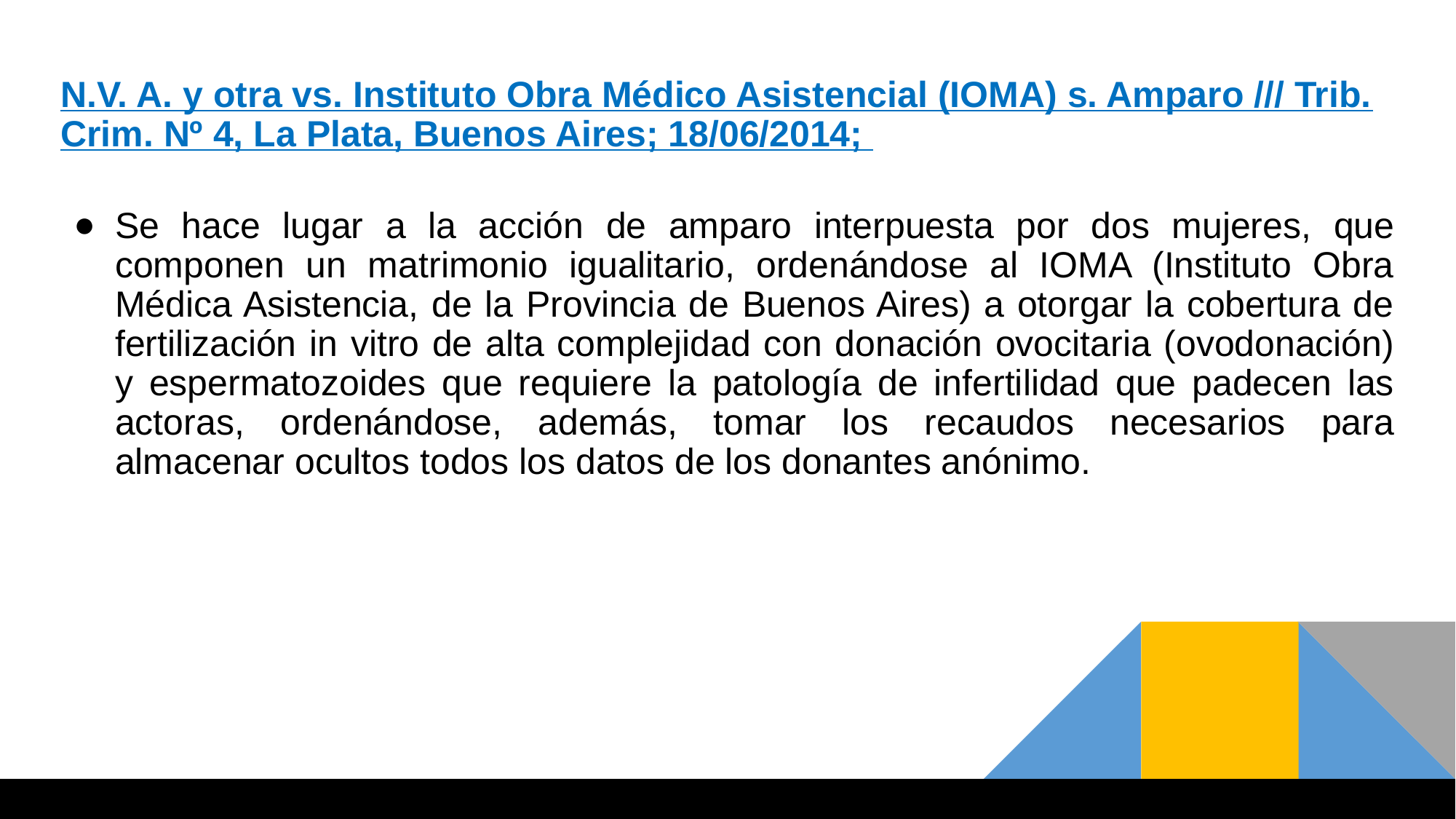

# N.V. A. y otra vs. Instituto Obra Médico Asistencial (IOMA) s. Amparo /// Trib. Crim. Nº 4, La Plata, Buenos Aires; 18/06/2014;
Se hace lugar a la acción de amparo interpuesta por dos mujeres, que componen un matrimonio igualitario, ordenándose al IOMA (Instituto Obra Médica Asistencia, de la Provincia de Buenos Aires) a otorgar la cobertura de fertilización in vitro de alta complejidad con donación ovocitaria (ovodonación) y espermatozoides que requiere la patología de infertilidad que padecen las actoras, ordenándose, además, tomar los recaudos necesarios para almacenar ocultos todos los datos de los donantes anónimo.